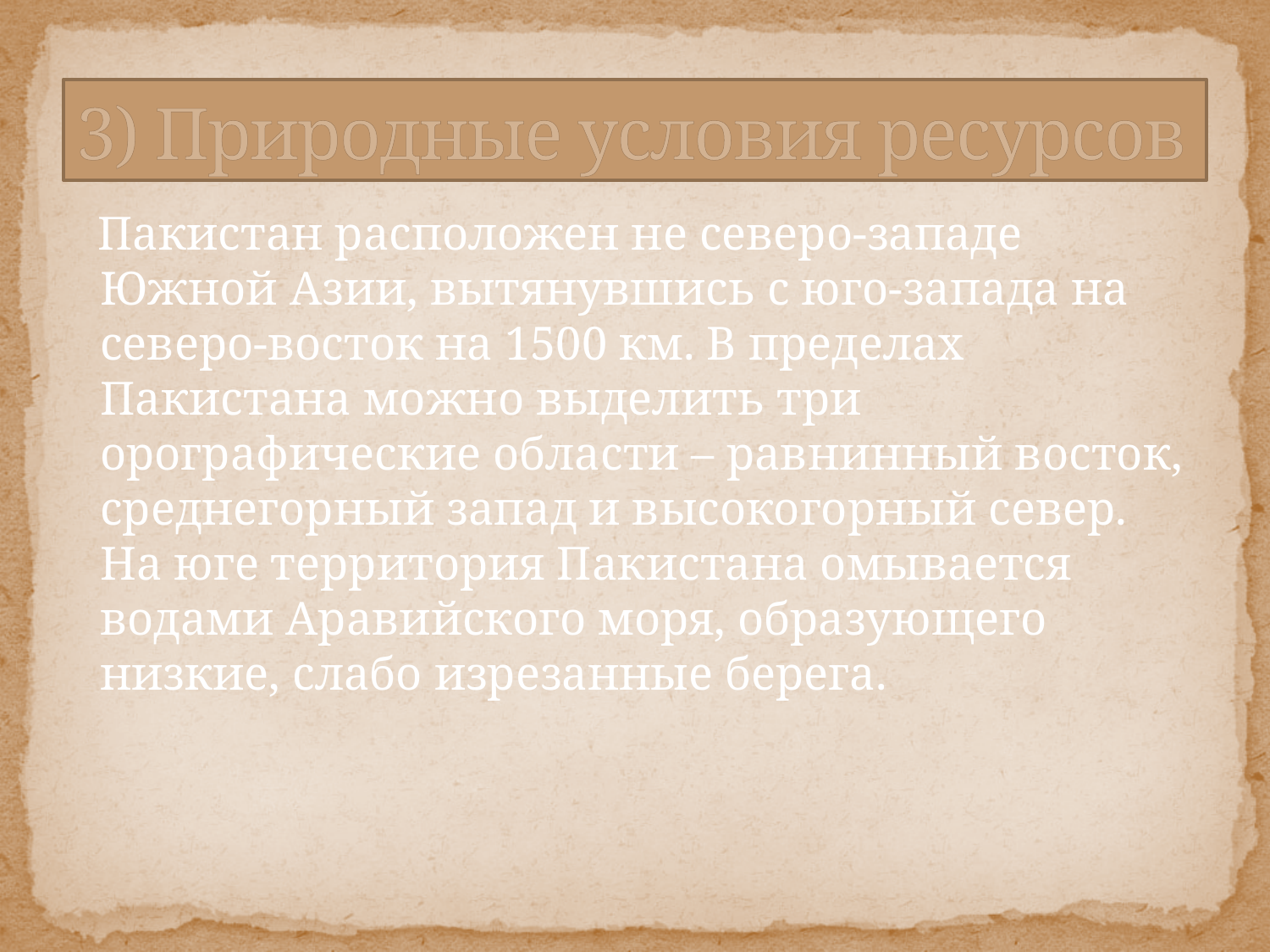

# 3) Природные условия ресурсов
   Пакистан расположен не северо-западе Южной Азии, вытянувшись с юго-запада на северо-восток на 1500 км. В пределах Пакистана можно выделить три орографические области – равнинный восток, среднегорный запад и высокогорный север. На юге территория Пакистана омывается водами Аравийского моря, образующего низкие, слабо изрезанные берега.